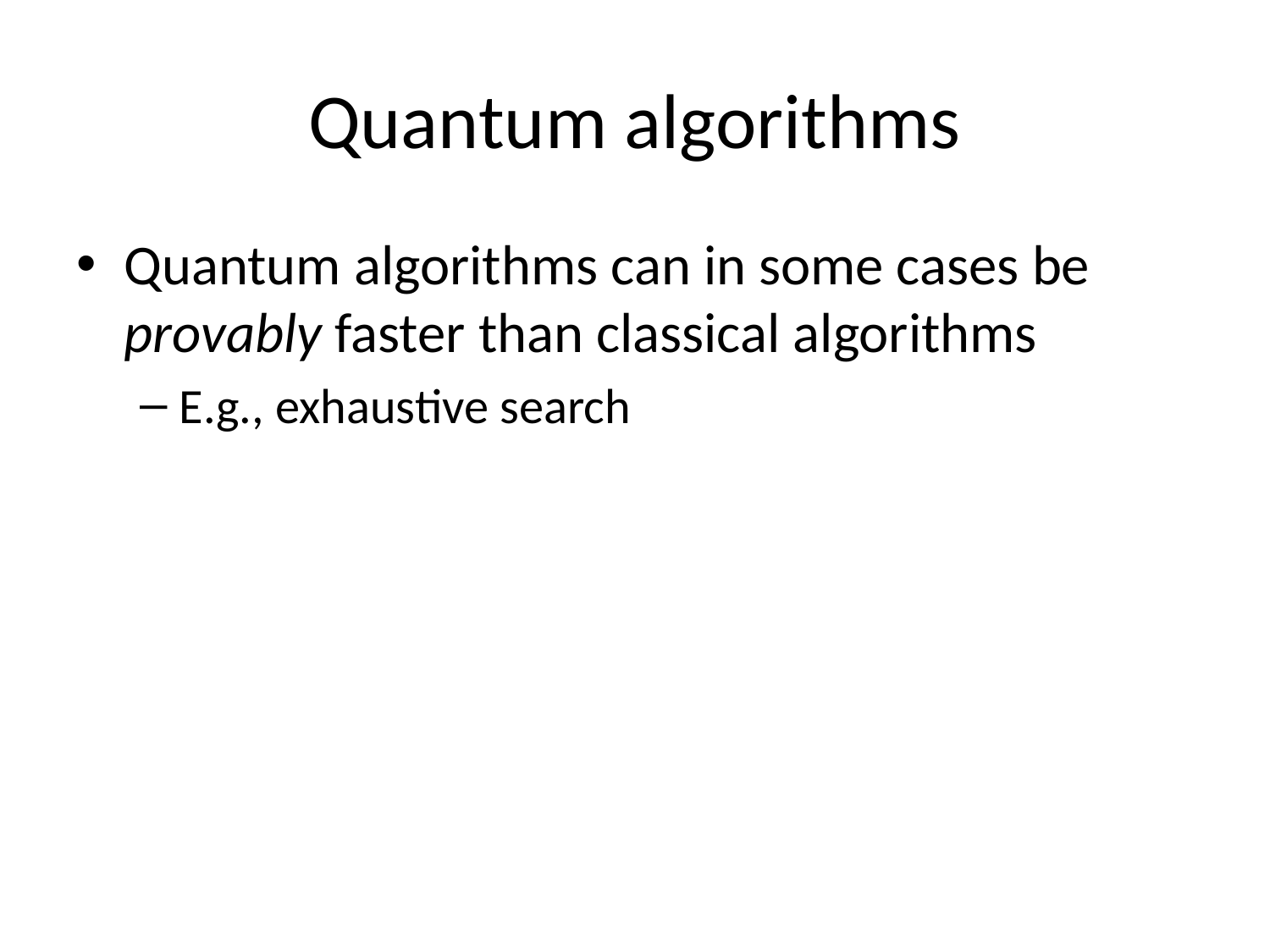

# Quantum algorithms
Quantum algorithms can in some cases be provably faster than classical algorithms
E.g., exhaustive search